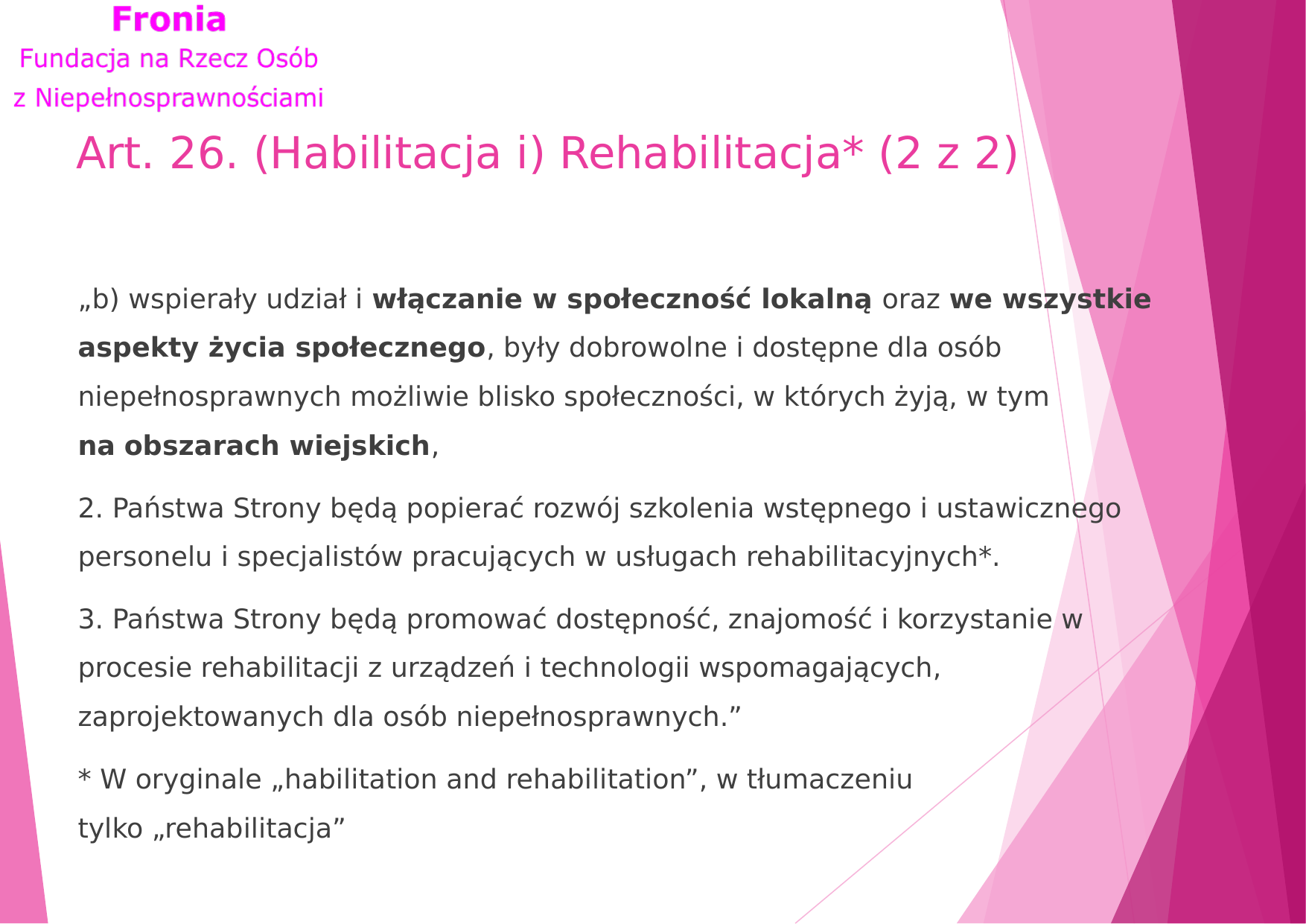

# Art. 26. (Habilitacja i) Rehabilitacja* (2 z 2)
„b) wspierały udział i włączanie w społeczność lokalną oraz we wszystkie aspekty życia społecznego, były dobrowolne i dostępne dla osób niepełnosprawnych możliwie blisko społeczności, w których żyją, w tym na obszarach wiejskich,
2. Państwa Strony będą popierać rozwój szkolenia wstępnego i ustawicznego personelu i specjalistów pracujących w usługach rehabilitacyjnych*.
3. Państwa Strony będą promować dostępność, znajomość i korzystanie w procesie rehabilitacji z urządzeń i technologii wspomagających, zaprojektowanych dla osób niepełnosprawnych.”
* W oryginale „habilitation and rehabilitation”, w tłumaczeniu tylko „rehabilitacja”